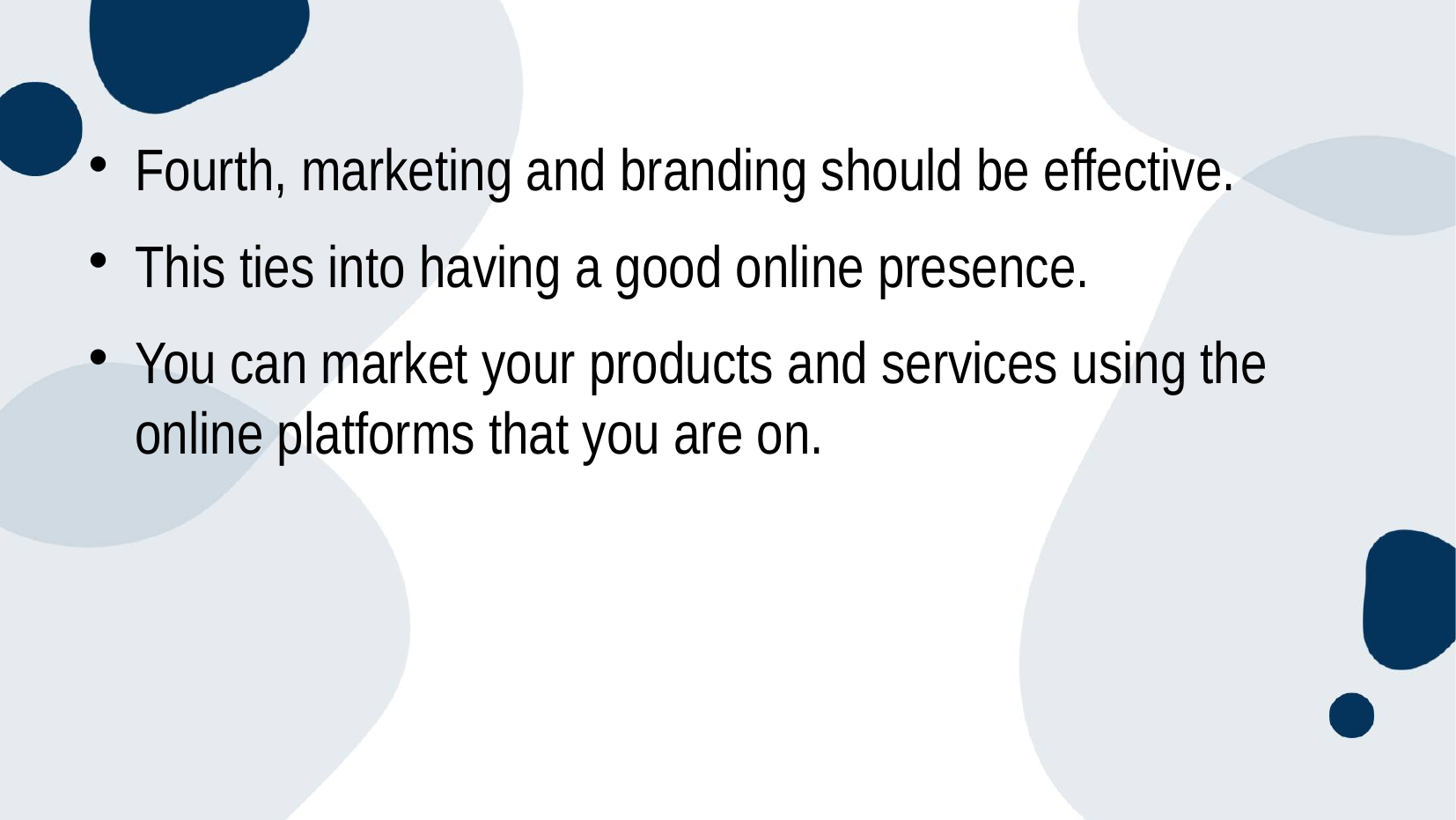

# Fourth, marketing and branding should be effective.
This ties into having a good online presence.
You can market your products and services using the online platforms that you are on.